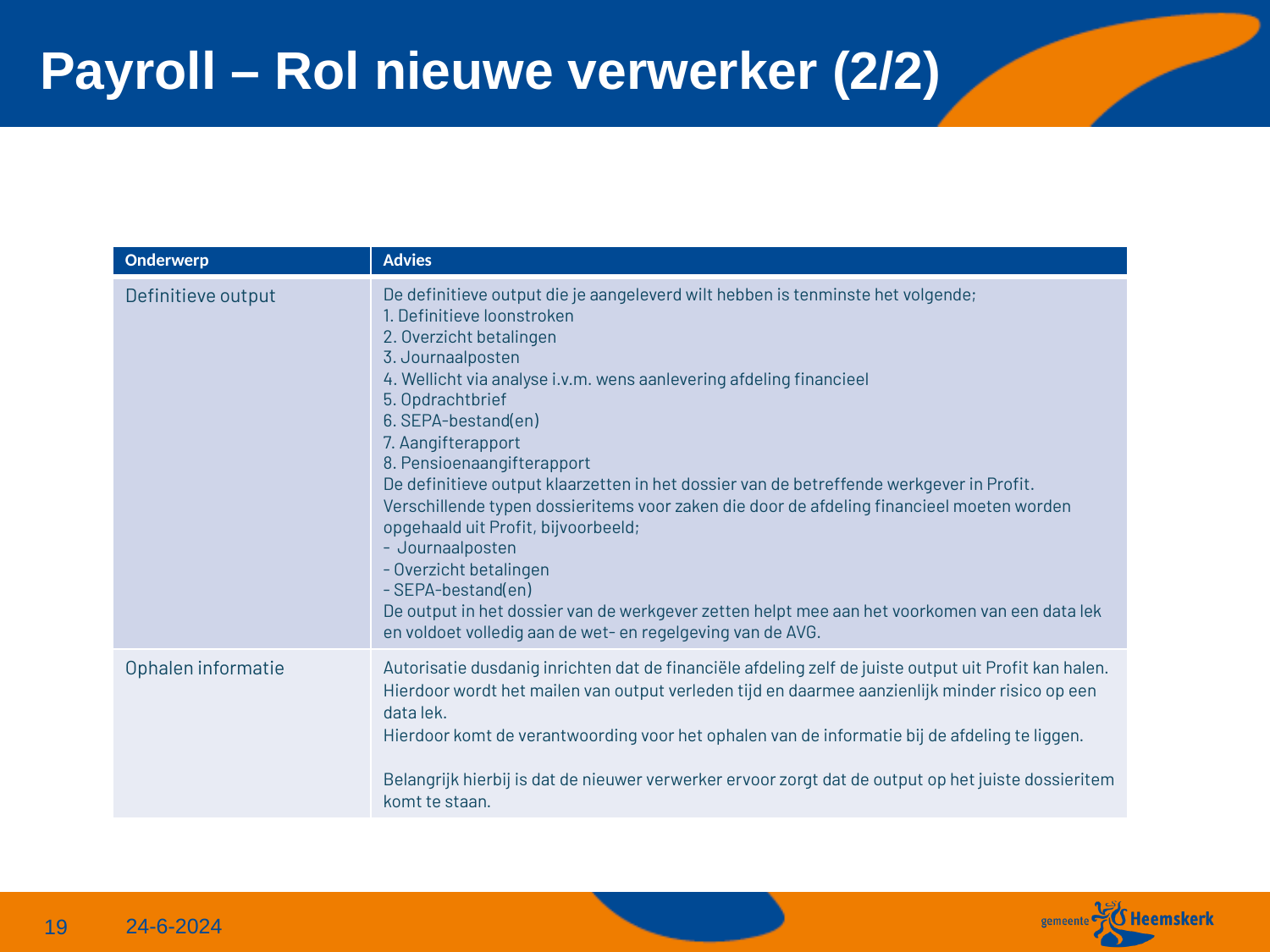

# Payroll – Rol nieuwe verwerker (2/2)
| Onderwerp | Advies |
| --- | --- |
| Definitieve output | De definitieve output die je aangeleverd wilt hebben is tenminste het volgende; 1. Definitieve loonstroken 2. Overzicht betalingen 3. Journaalposten 4. Wellicht via analyse i.v.m. wens aanlevering afdeling financieel 5. Opdrachtbrief 6. SEPA-bestand(en) 7. Aangifterapport 8. Pensioenaangifterapport De definitieve output klaarzetten in het dossier van de betreffende werkgever in Profit. Verschillende typen dossieritems voor zaken die door de afdeling financieel moeten worden opgehaald uit Profit, bijvoorbeeld; - Journaalposten - Overzicht betalingen - SEPA-bestand(en) De output in het dossier van de werkgever zetten helpt mee aan het voorkomen van een data lek en voldoet volledig aan de wet- en regelgeving van de AVG. |
| Ophalen informatie | Autorisatie dusdanig inrichten dat de financiële afdeling zelf de juiste output uit Profit kan halen. Hierdoor wordt het mailen van output verleden tijd en daarmee aanzienlijk minder risico op een data lek. Hierdoor komt de verantwoording voor het ophalen van de informatie bij de afdeling te liggen. Belangrijk hierbij is dat de nieuwer verwerker ervoor zorgt dat de output op het juiste dossieritem komt te staan. |
24-6-2024
19